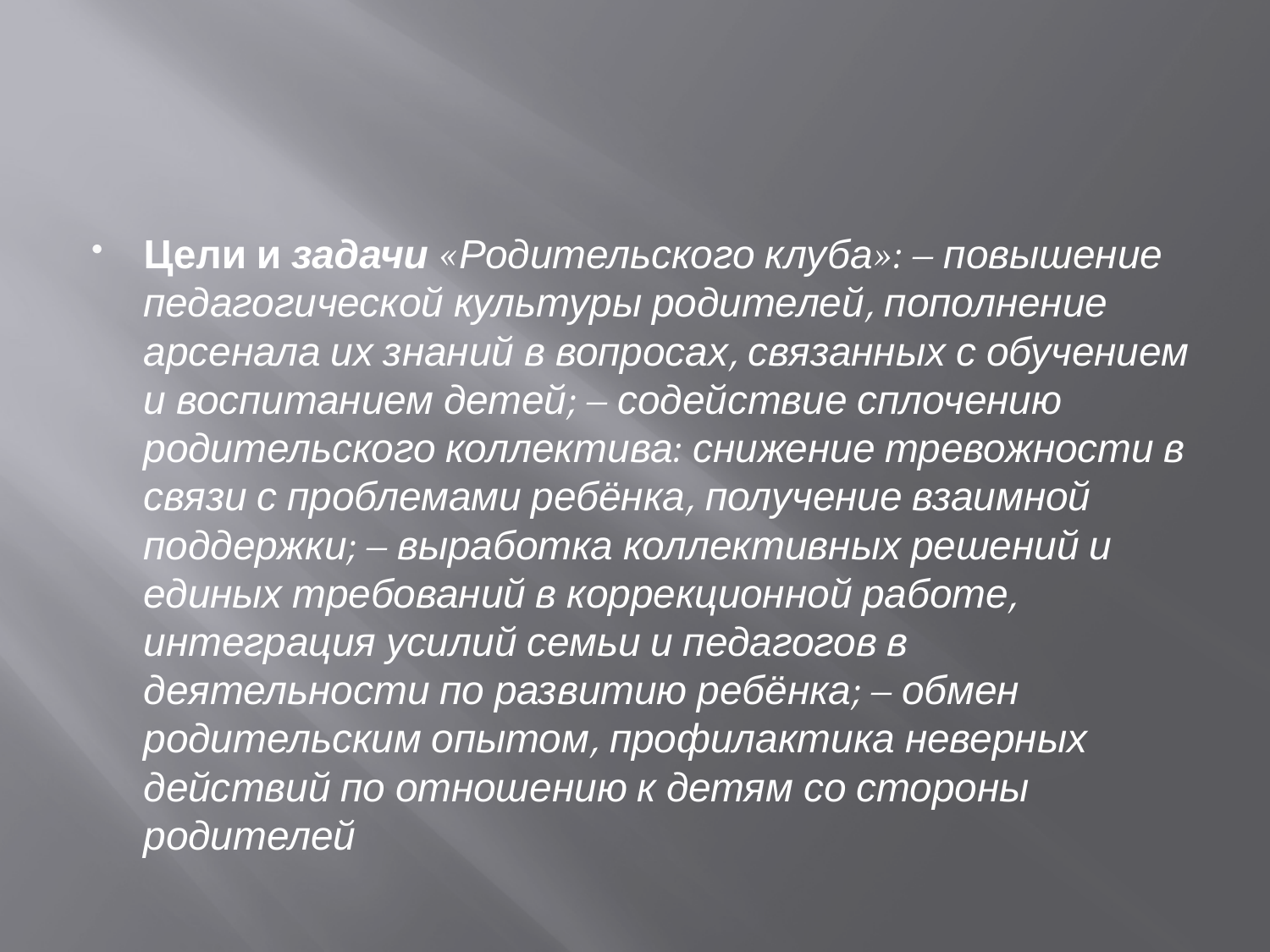

#
Цели и задачи «Родительского клуба»: – повышение педагогической культуры родителей, пополнение арсенала их знаний в вопросах, связанных с обучением и воспитанием детей; – содействие сплочению родительского коллектива: снижение тревожности в связи с проблемами ребёнка, получение взаимной поддержки; – выработка коллективных решений и единых требований в коррекционной работе, интеграция усилий семьи и педагогов в деятельности по развитию ребёнка; – обмен родительским опытом, профилактика неверных действий по отношению к детям со стороны родителей